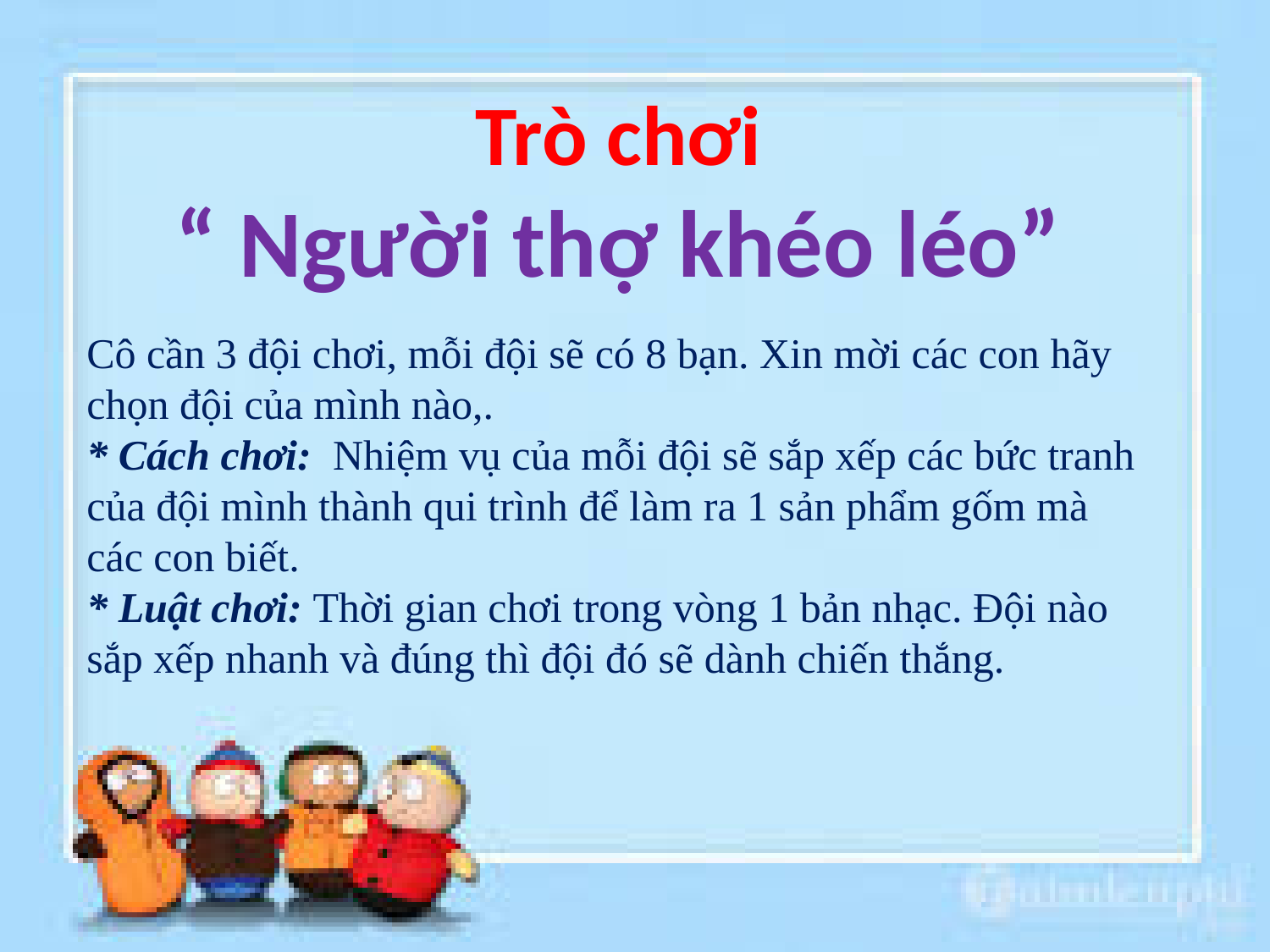

Trò chơi
“ Người thợ khéo léo”
Cô cần 3 đội chơi, mỗi đội sẽ có 8 bạn. Xin mời các con hãy chọn đội của mình nào,.
* Cách chơi:  Nhiệm vụ của mỗi đội sẽ sắp xếp các bức tranh của đội mình thành qui trình để làm ra 1 sản phẩm gốm mà các con biết.
* Luật chơi: Thời gian chơi trong vòng 1 bản nhạc. Đội nào sắp xếp nhanh và đúng thì đội đó sẽ dành chiến thắng.